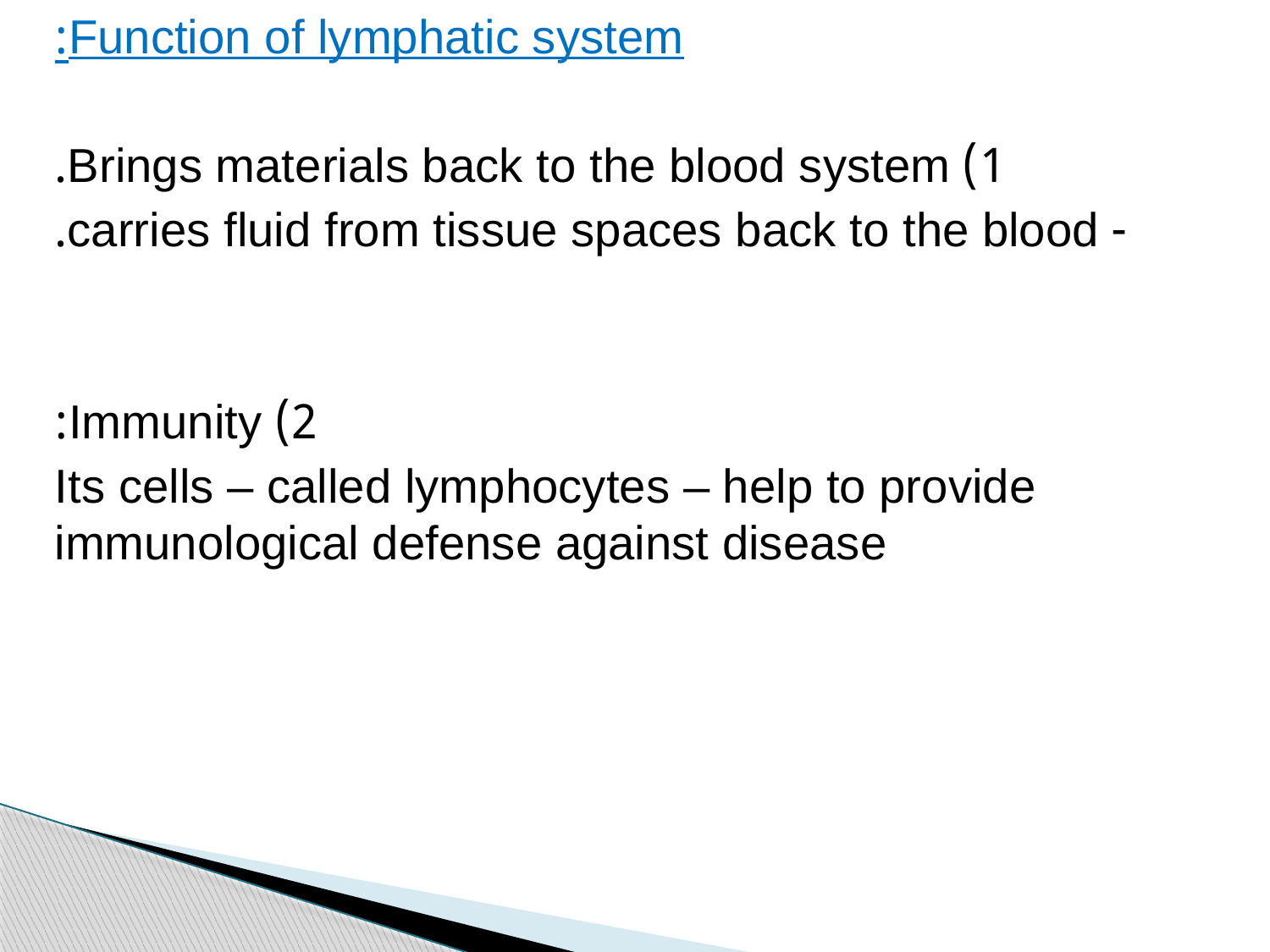

Function of lymphatic system:

1) Brings materials back to the blood system.
- carries fluid from tissue spaces back to the blood.

 2) Immunity:
   Its cells – called lymphocytes – help to provide immunological defense against disease